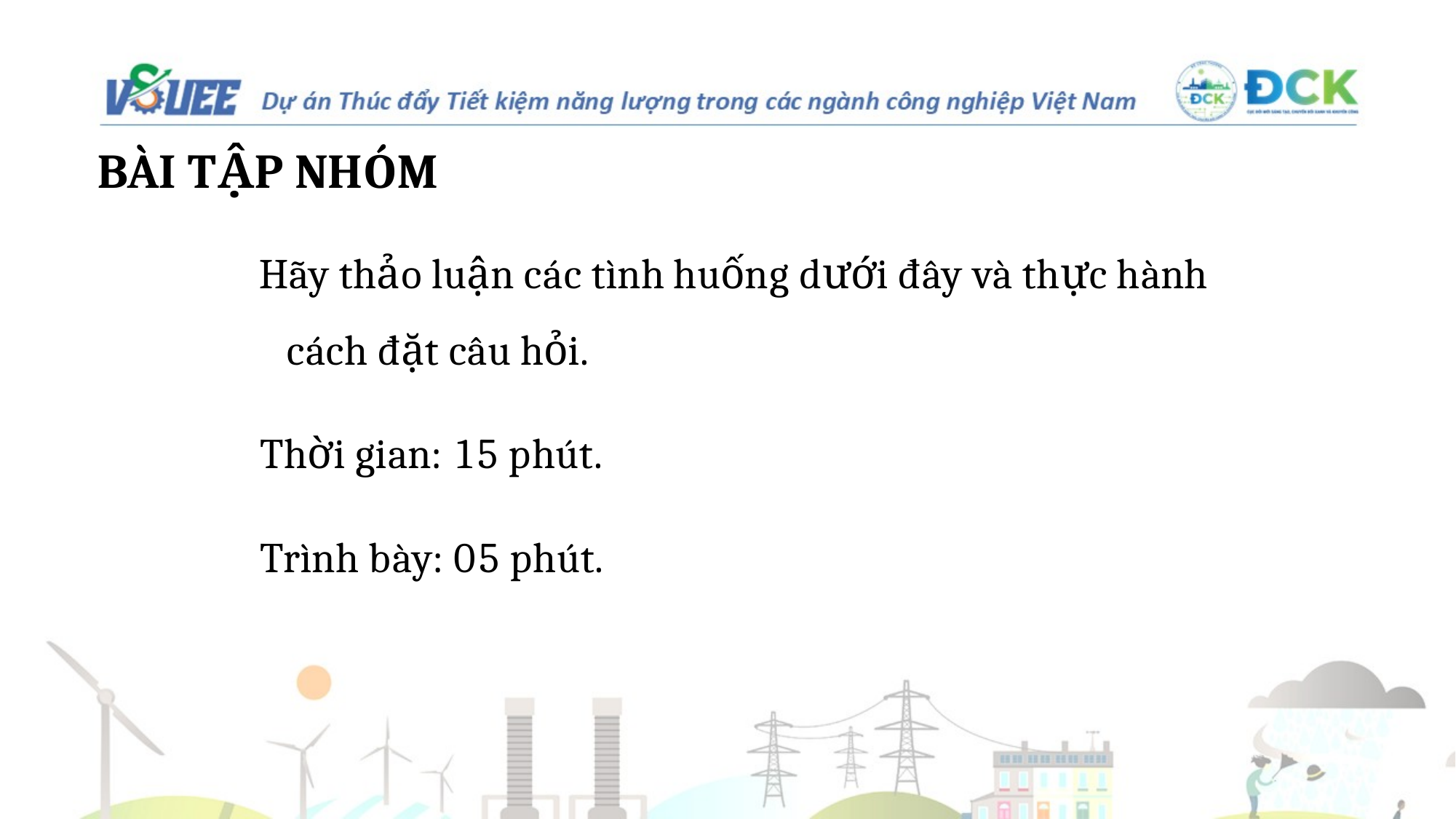

# BÀI TẬP NHÓM
Hãy thảo luận các tình huống dưới đây và thực hành cách đặt câu hỏi.
Thời gian: 15 phút.
Trình bày: 05 phút.